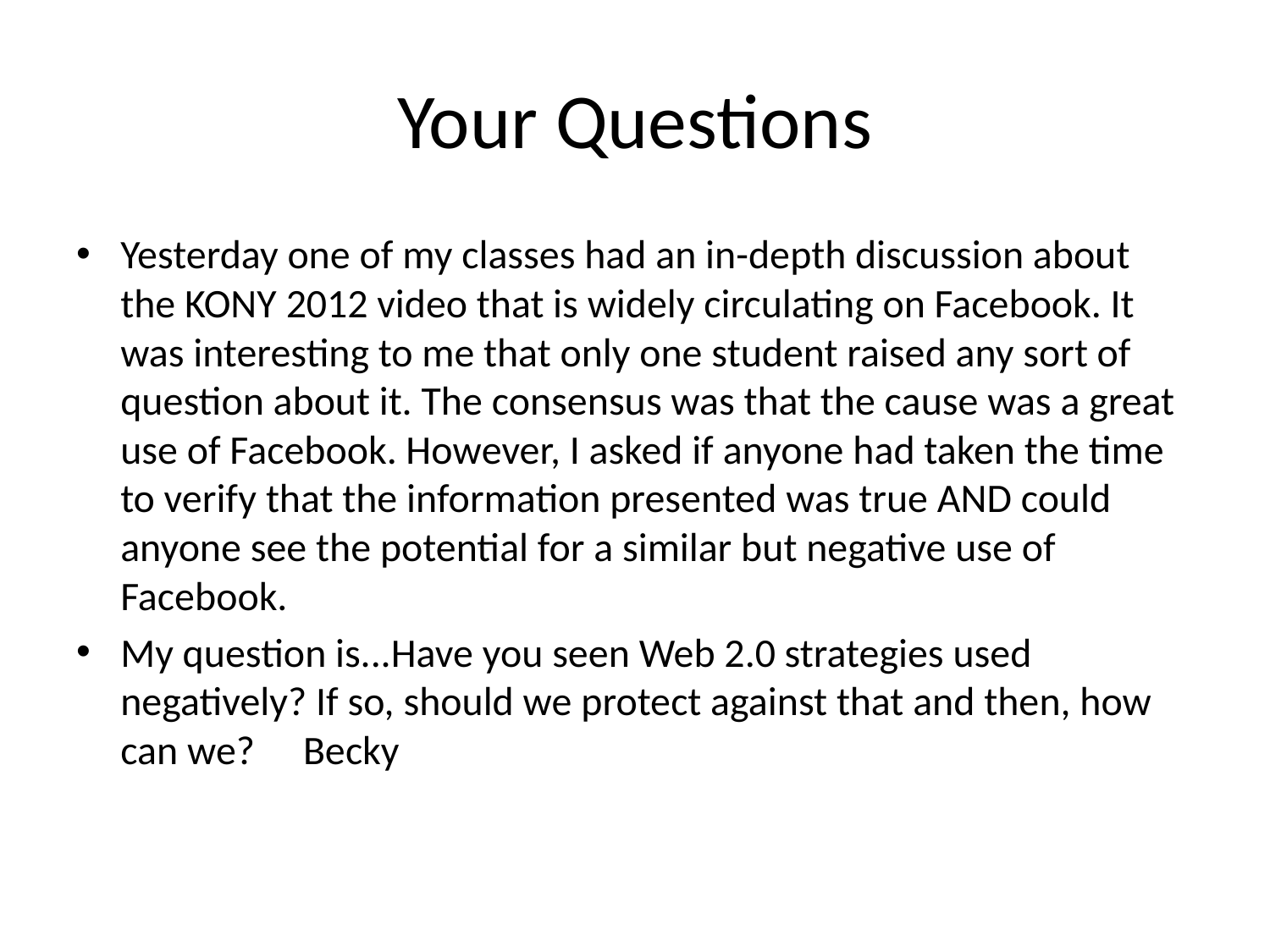

# Your Questions
Yesterday one of my classes had an in-depth discussion about the KONY 2012 video that is widely circulating on Facebook. It was interesting to me that only one student raised any sort of question about it. The consensus was that the cause was a great use of Facebook. However, I asked if anyone had taken the time to verify that the information presented was true AND could anyone see the potential for a similar but negative use of Facebook.
My question is... Have you seen Web 2.0 strategies used negatively? If so, should we protect against that and then, how can we?									Becky